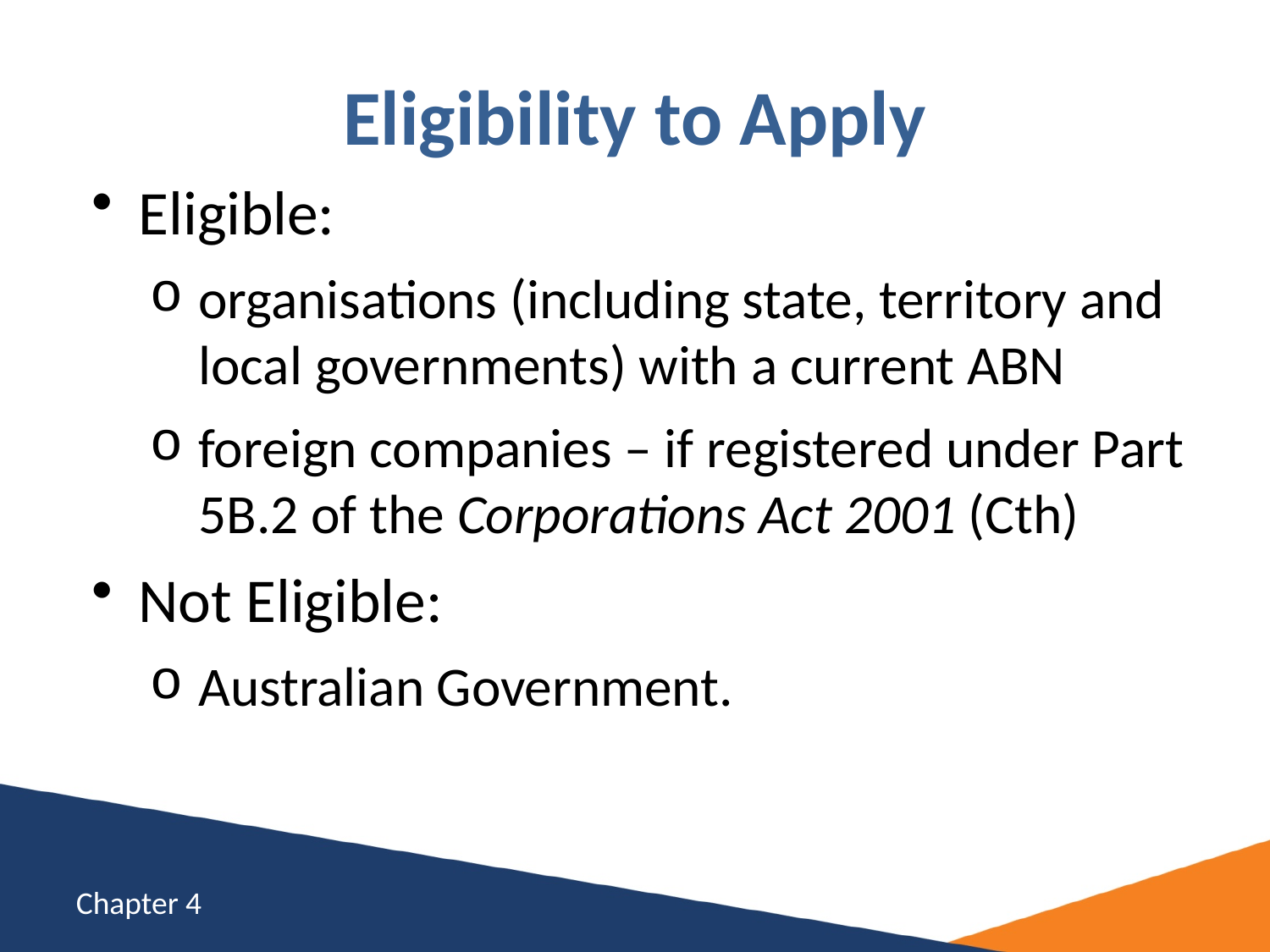

# Eligibility to Apply
Eligible:
organisations (including state, territory and local governments) with a current ABN
foreign companies – if registered under Part 5B.2 of the Corporations Act 2001 (Cth)
Not Eligible:
Australian Government.
Chapter 4